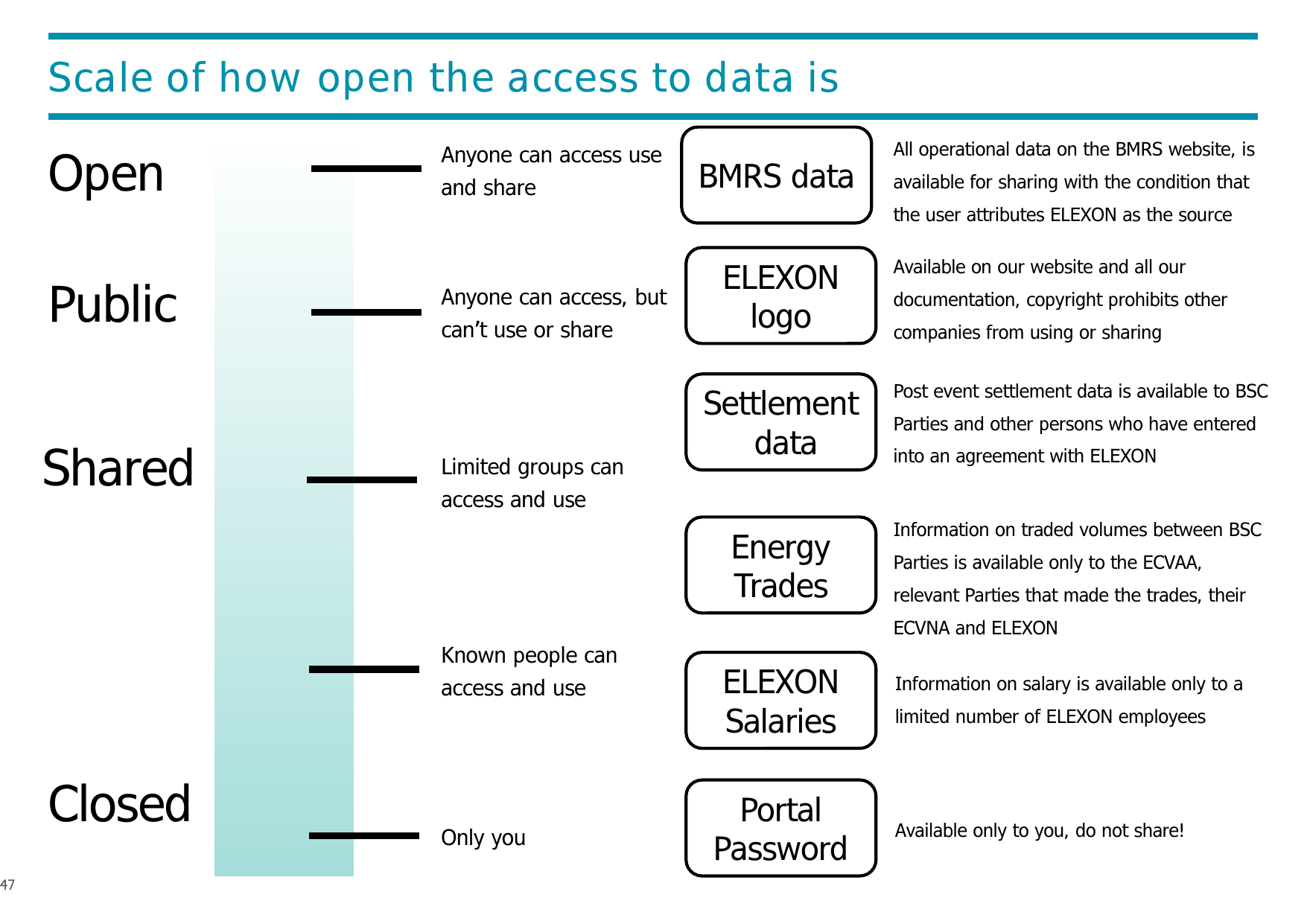

# Scale of how open the access to data is
BMRS data
All operational data on the BMRS website, is available for sharing with the condition that the user attributes ELEXON as the source

Anyone can access use and share
Open
Available on our website and all our documentation, copyright prohibits other companies from using or sharing
ELEXON logo
Anyone can access, but can’t use or share
Public
Post event settlement data is available to BSC Parties and other persons who have entered into an agreement with ELEXON
Settlement
 data
Limited groups can access and use
Shared
Information on traded volumes between BSC Parties is available only to the ECVAA, relevant Parties that made the trades, their ECVNA and ELEXON
Energy Trades
Known people can access and use
ELEXON Salaries
Information on salary is available only to a limited number of ELEXON employees
Portal Password
Closed
Available only to you, do not share!
Only you
47